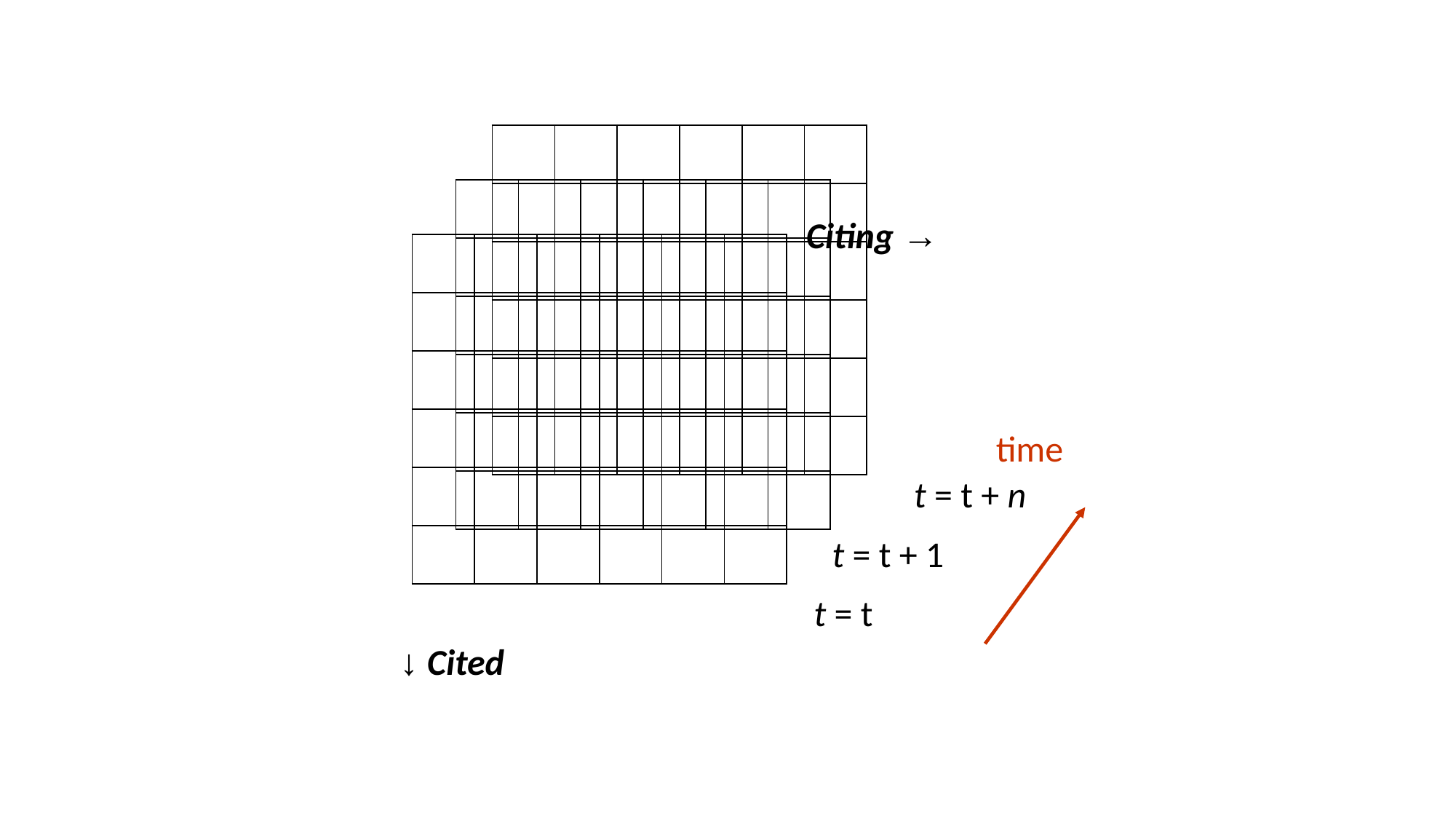

|  |  |  |  |  |  |
| --- | --- | --- | --- | --- | --- |
|  |  |  |  |  |  |
|  |  |  |  |  |  |
|  |  |  |  |  |  |
|  |  |  |  |  |  |
|  |  |  |  |  |  |
|  |  |  |  |  |  |
| --- | --- | --- | --- | --- | --- |
|  |  |  |  |  |  |
|  |  |  |  |  |  |
|  |  |  |  |  |  |
|  |  |  |  |  |  |
|  |  |  |  |  |  |
Citing →
|  |  |  |  |  |  |
| --- | --- | --- | --- | --- | --- |
|  |  |  |  |  |  |
|  |  |  |  |  |  |
|  |  |  |  |  |  |
|  |  |  |  |  |  |
|  |  |  |  |  |  |
time
t = t + n

t = t + 1
t = t
↓ Cited